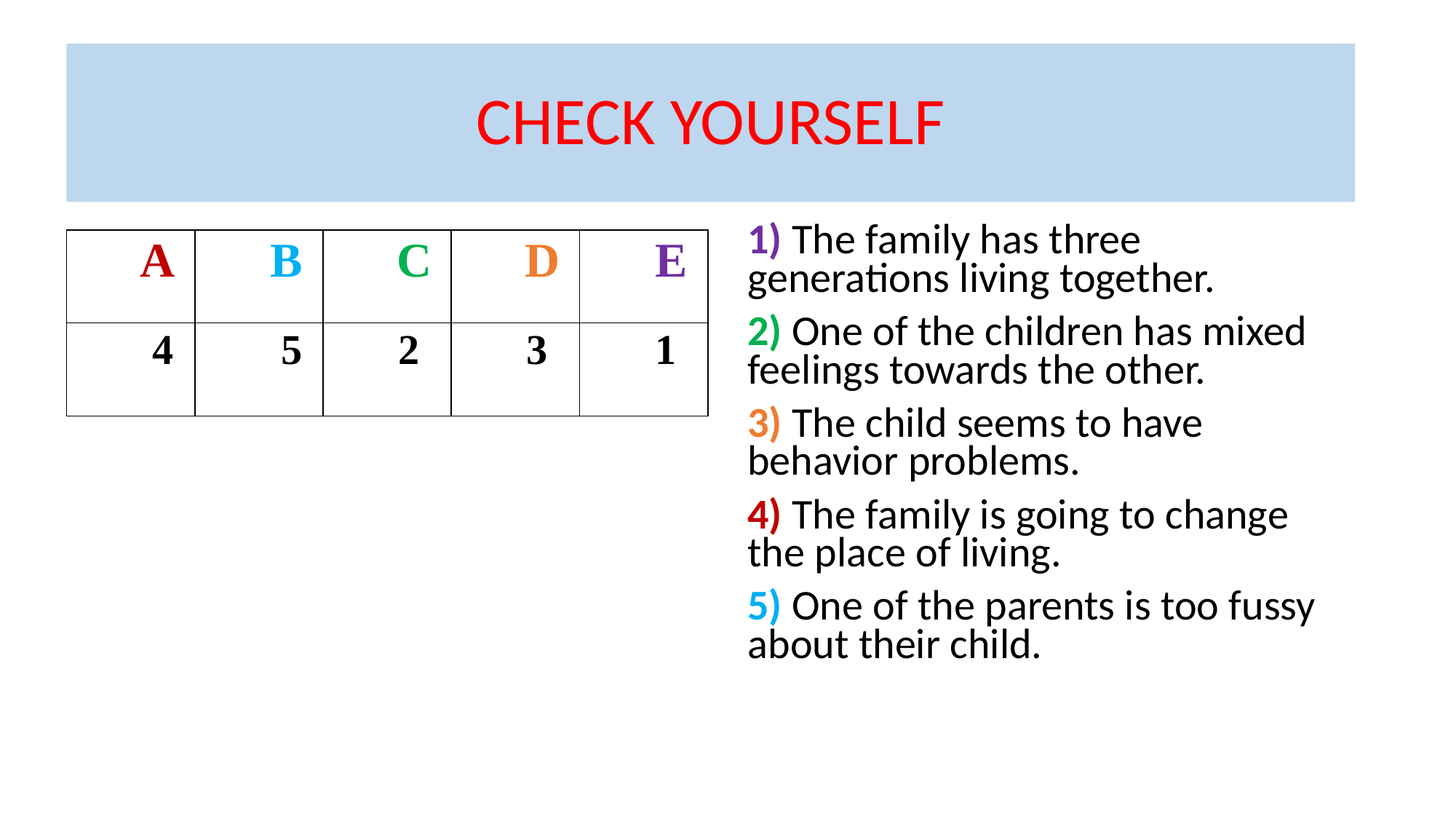

# CHECK YOURSELF
1) The family has three generations living together.
2) One of the children has mixed feelings towards the other.
3) The child seems to have behavior problems.
4) The family is going to change the place of living.
5) One of the parents is too fussy about their child.

| A | B | C | D | E |
| --- | --- | --- | --- | --- |
| 4 | 5 | 2 | 3 | 1 |